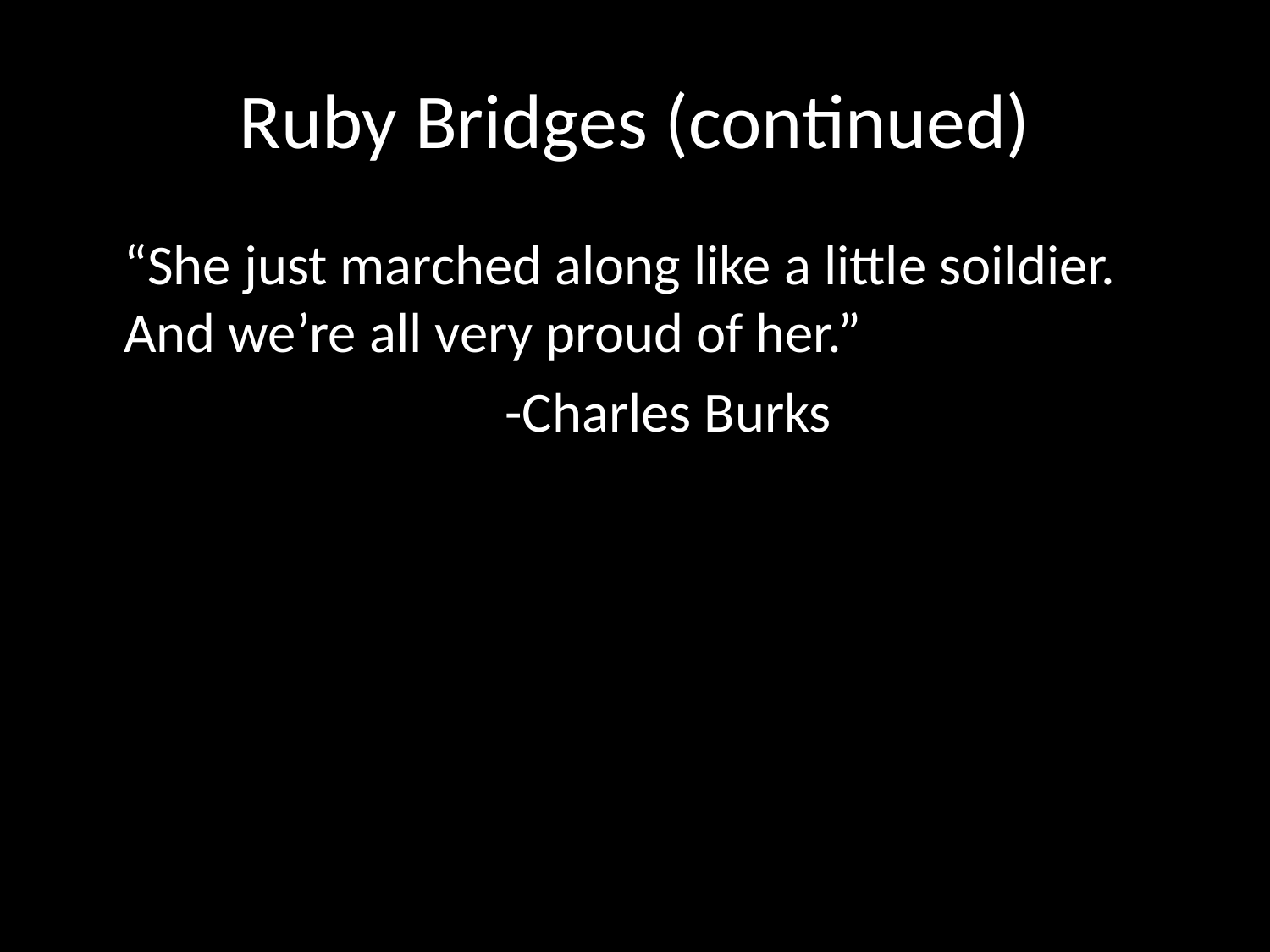

# Ruby Bridges (continued)
	“She just marched along like a little soildier. And we’re all very proud of her.”
				-Charles Burks